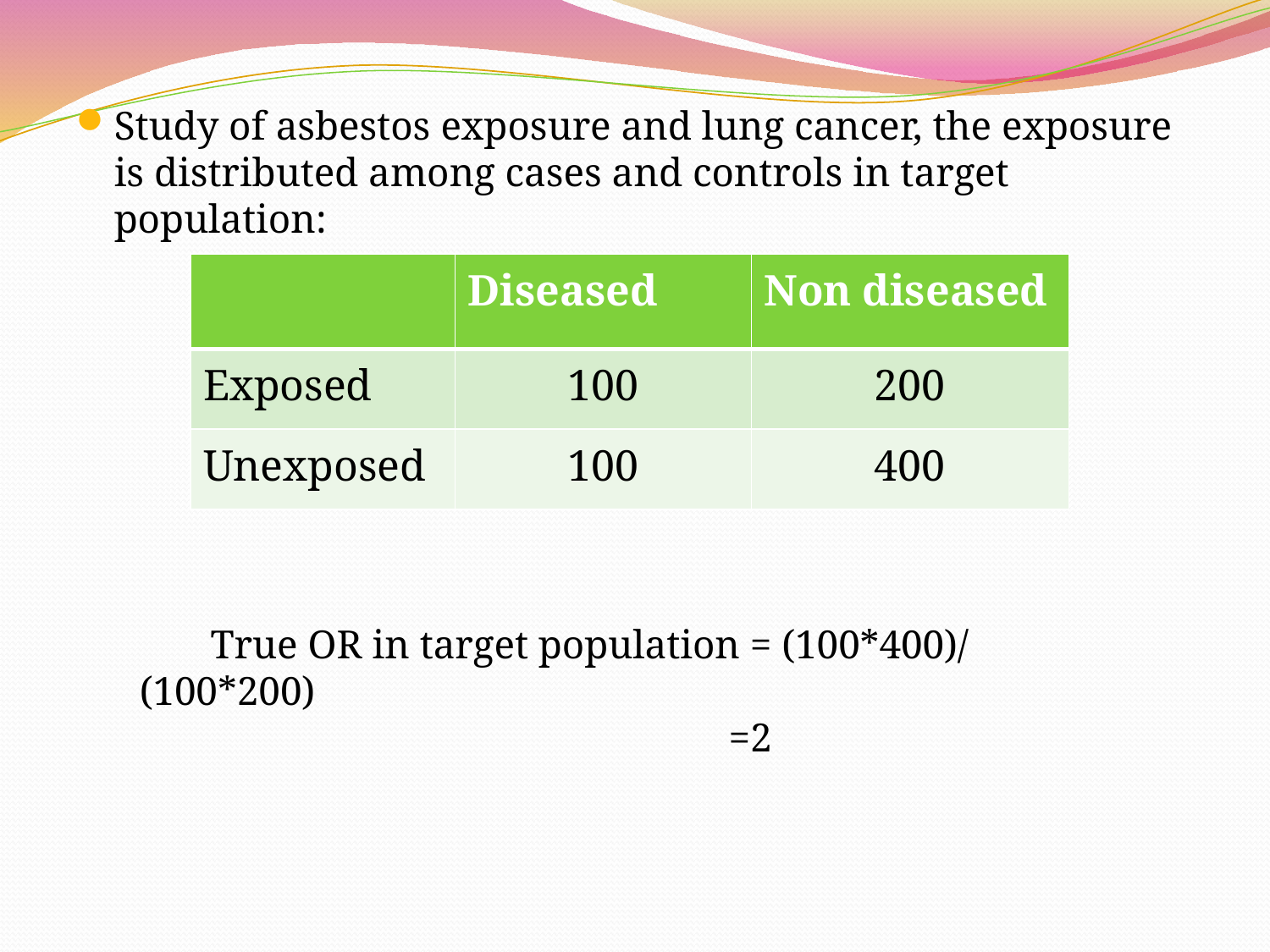

#
Study of asbestos exposure and lung cancer, the exposure is distributed among cases and controls in target population:

|  | Diseased | Non diseased |
| --- | --- | --- |
| Exposed | 100 | 200 |
| Unexposed | 100 | 400 |
       True OR in target population = (100*400)/ (100*200)
                                                          =2